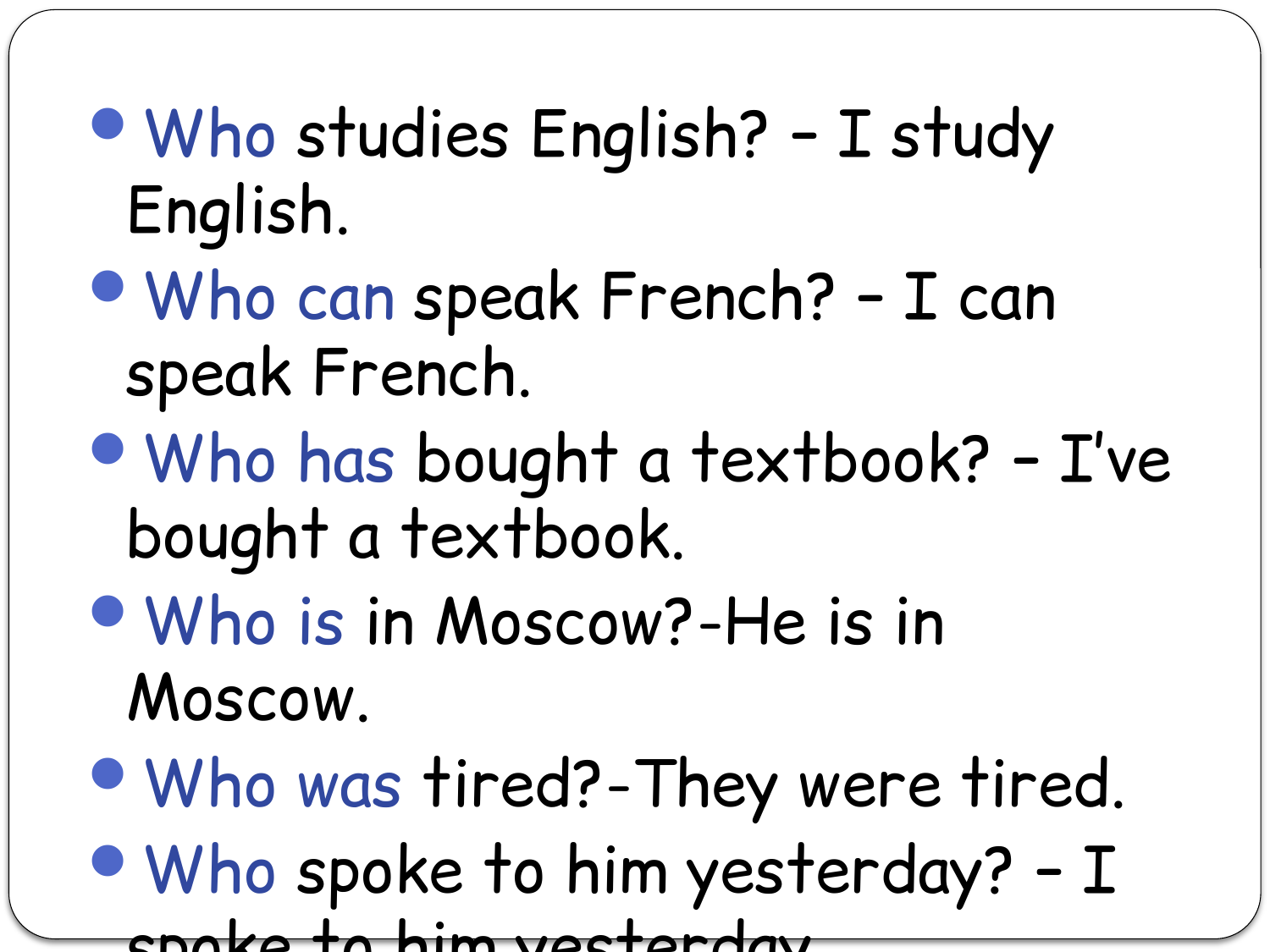

Who studies English? – I study English.
Who can speak French? – I can speak French.
Who has bought a textbook? – I’ve bought a textbook.
Who is in Moscow?-He is in Moscow.
Who was tired?-They were tired.
Who spoke to him yesterday? – I spoke to him yesterday.